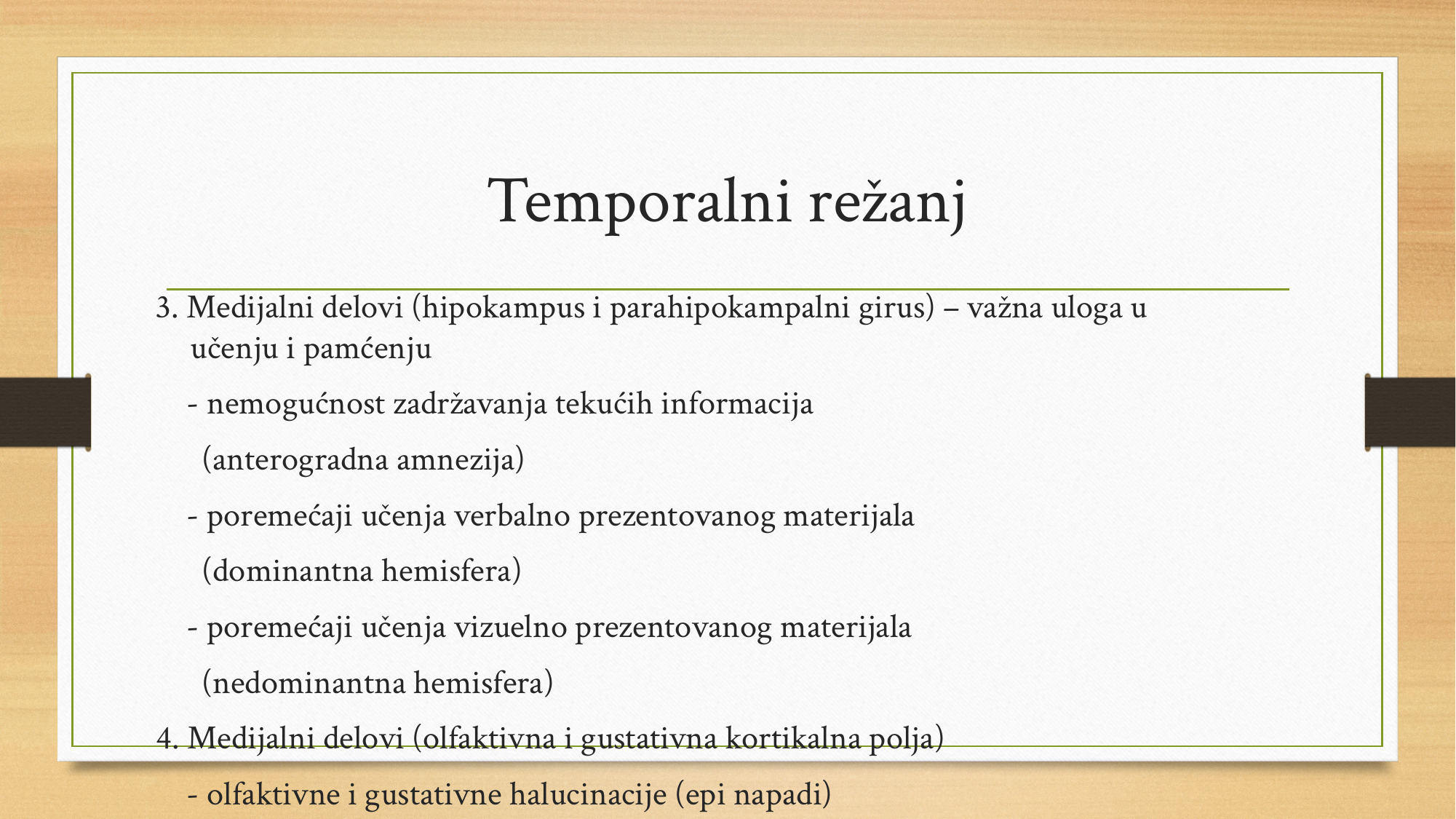

# Temporalni režanj
3. Medijalni delovi (hipokampus i parahipokampalni girus) – važna uloga u učenju i pamćenju
    - nemogućnost zadržavanja tekućih informacija
      (anterogradna amnezija)
    - poremećaji učenja verbalno prezentovanog materijala
      (dominantna hemisfera)
    - poremećaji učenja vizuelno prezentovanog materijala
      (nedominantna hemisfera)
4. Medijalni delovi (olfaktivna i gustativna kortikalna polja)
    - olfaktivne i gustativne halucinacije (epi napadi)